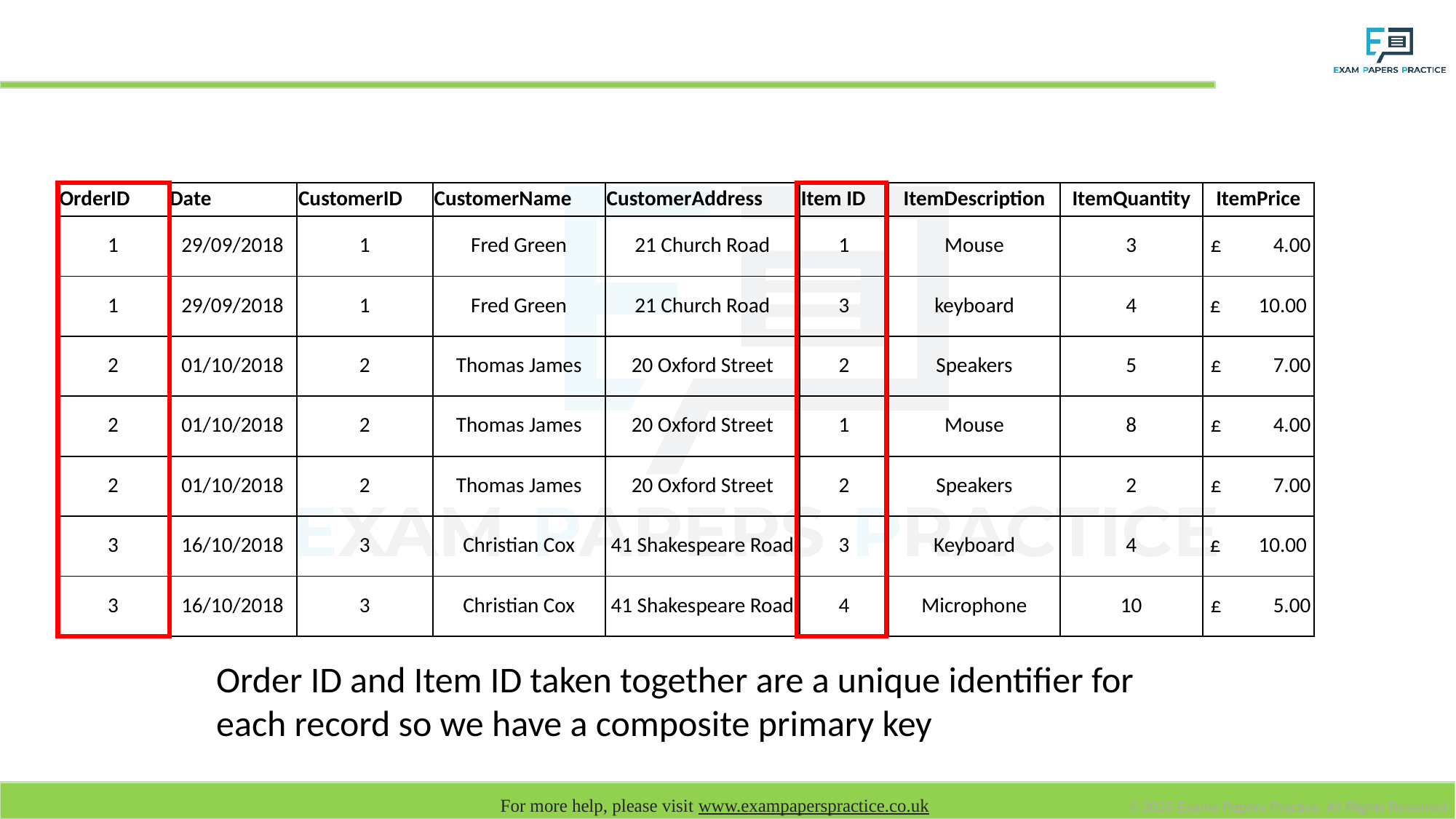

# 1NF normalised table
| OrderID | Date | CustomerID | CustomerName | CustomerAddress | Item ID | ItemDescription | ItemQuantity | ItemPrice |
| --- | --- | --- | --- | --- | --- | --- | --- | --- |
| 1 | 29/09/2018 | 1 | Fred Green | 21 Church Road | 1 | Mouse | 3 | £ 4.00 |
| 1 | 29/09/2018 | 1 | Fred Green | 21 Church Road | 3 | keyboard | 4 | £ 10.00 |
| 2 | 01/10/2018 | 2 | Thomas James | 20 Oxford Street | 2 | Speakers | 5 | £ 7.00 |
| 2 | 01/10/2018 | 2 | Thomas James | 20 Oxford Street | 1 | Mouse | 8 | £ 4.00 |
| 2 | 01/10/2018 | 2 | Thomas James | 20 Oxford Street | 2 | Speakers | 2 | £ 7.00 |
| 3 | 16/10/2018 | 3 | Christian Cox | 41 Shakespeare Road | 3 | Keyboard | 4 | £ 10.00 |
| 3 | 16/10/2018 | 3 | Christian Cox | 41 Shakespeare Road | 4 | Microphone | 10 | £ 5.00 |

Order ID and Item ID taken together are a unique identifier for each record so we have a composite primary key